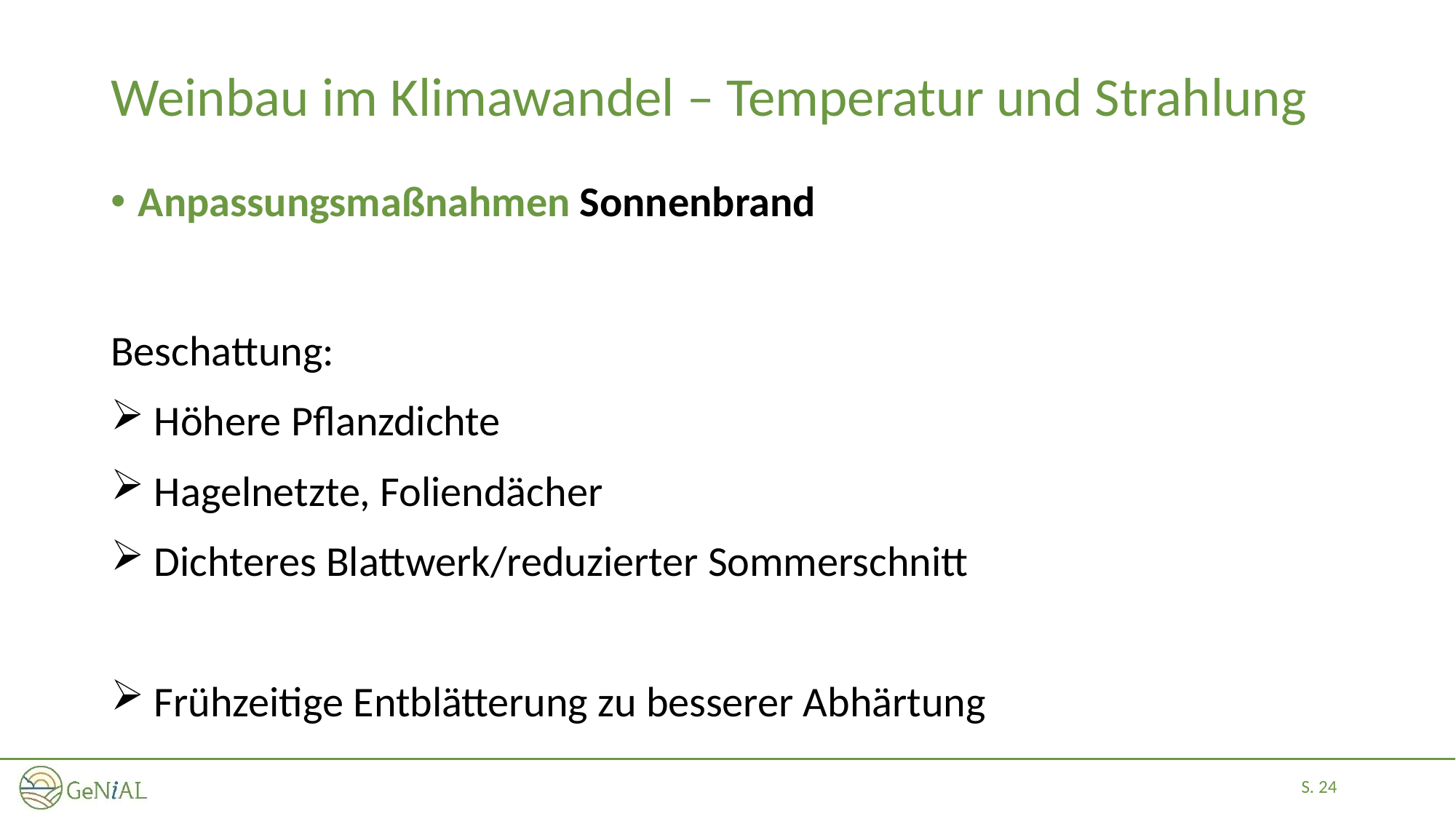

# Weinbau im Klimawandel – Temperatur und Strahlung
Anpassungsmaßnahmen Sonnenbrand

Beschattung:
 Höhere Pflanzdichte
 Hagelnetzte, Foliendächer
 Dichteres Blattwerk/reduzierter Sommerschnitt

 Frühzeitige Entblätterung zu besserer Abhärtung